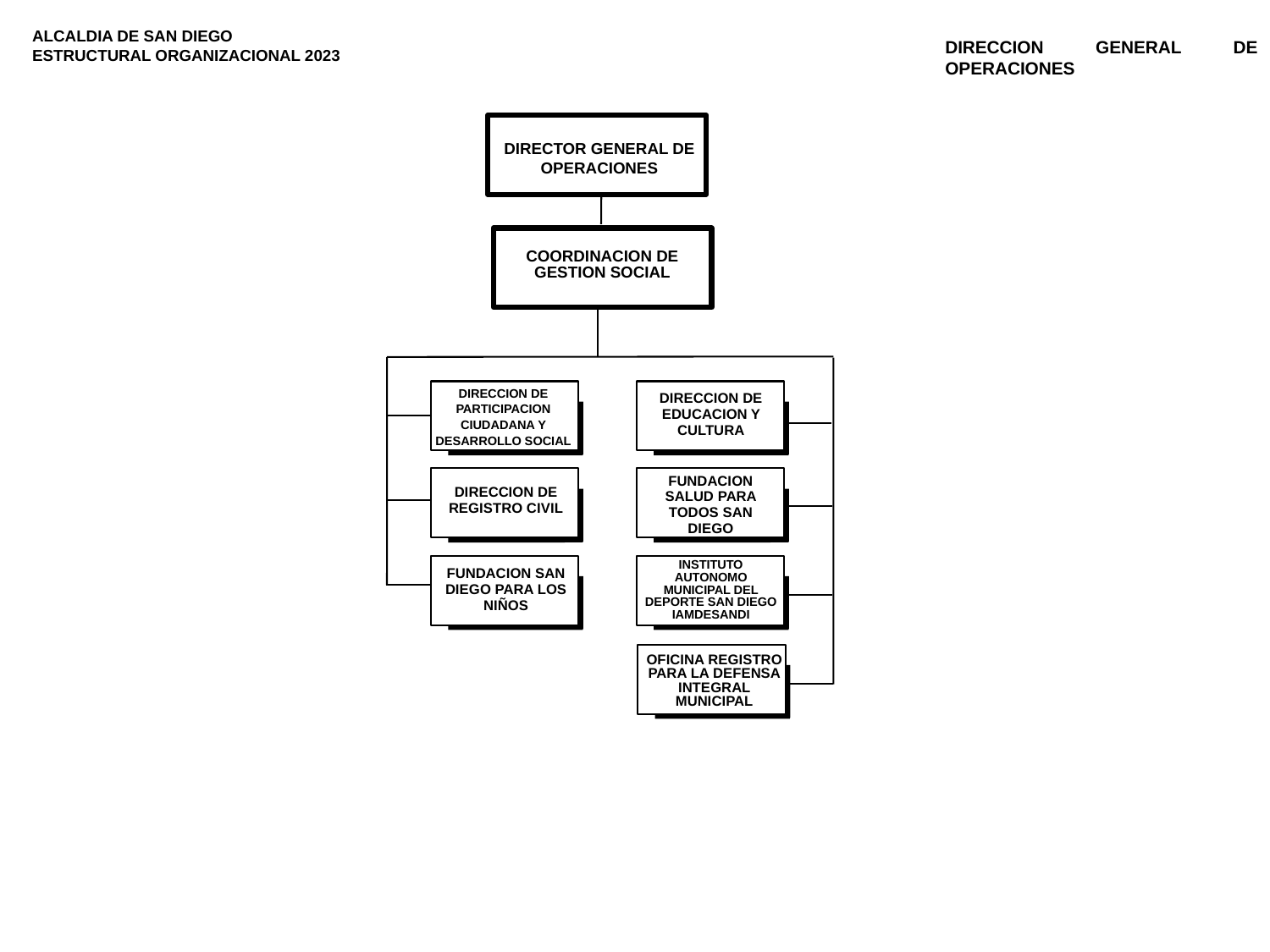

ALCALDIA DE SAN DIEGO
ESTRUCTURAL ORGANIZACIONAL 2023
DIRECCION GENERAL DE OPERACIONES

DIRECTOR GENERAL DE OPERACIONES

COORDINACION DE GESTION SOCIAL
DIRECCION DE PARTICIPACION CIUDADANA Y DESARROLLO SOCIAL

DIRECCION DE EDUCACION Y CULTURA
FUNDACION SALUD PARA TODOS SAN DIEGO

DIRECCION DE REGISTRO CIVIL
INSTITUTO AUTONOMO MUNICIPAL DEL DEPORTE SAN DIEGO
IAMDESANDI

FUNDACION SAN DIEGO PARA LOS NIÑOS

OFICINA REGISTRO PARA LA DEFENSA INTEGRAL MUNICIPAL